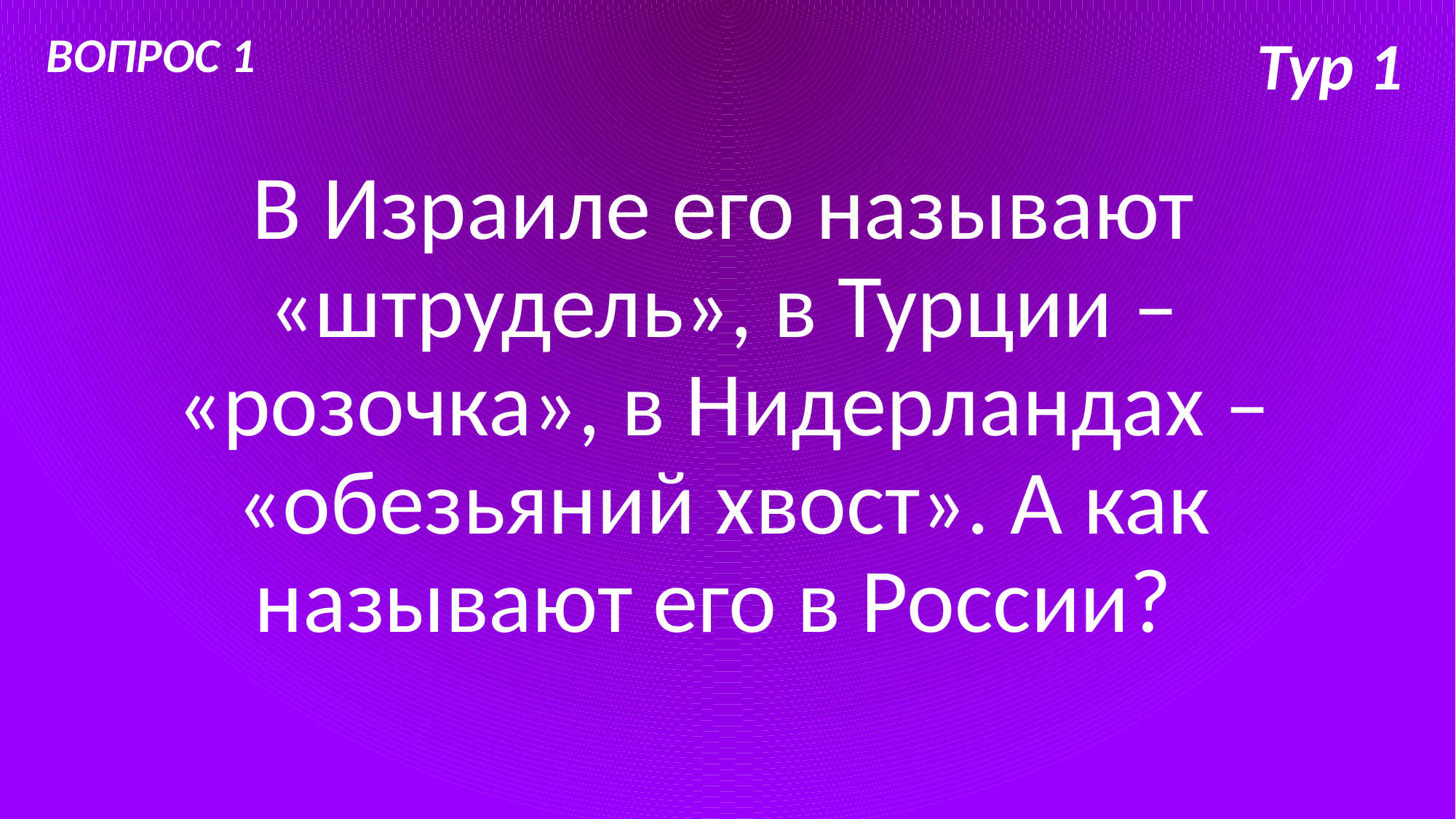

ВОПРОС 1
# Тур 1
В Израиле его называют «штрудель», в Турции – «розочка», в Нидерландах – «обезьяний хвост». А как называют его в России?